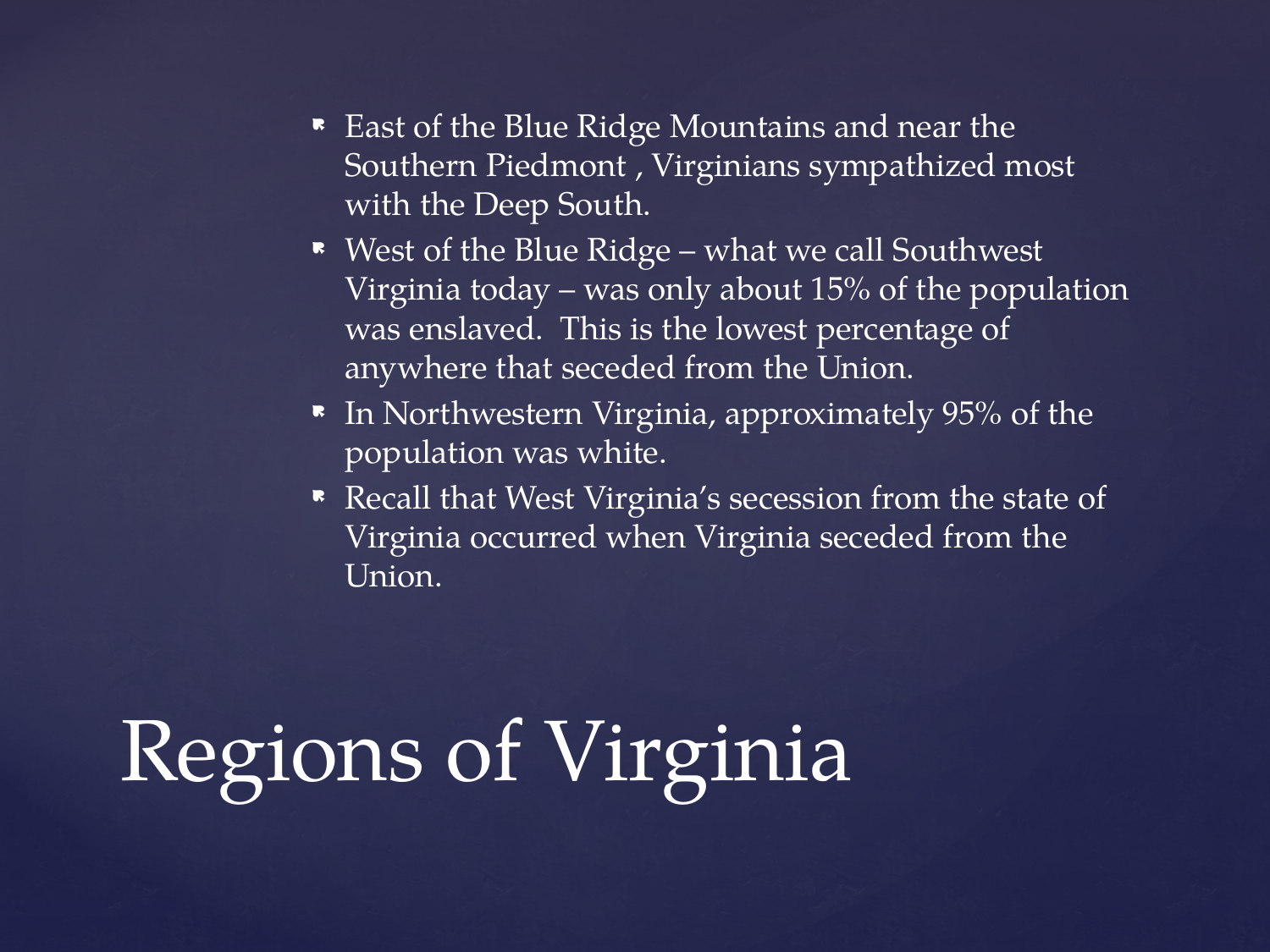

East of the Blue Ridge Mountains and near the Southern Piedmont , Virginians sympathized most with the Deep South.
West of the Blue Ridge – what we call Southwest Virginia today – was only about 15% of the population was enslaved.  This is the lowest percentage of anywhere that seceded from the Union.
In Northwestern Virginia, approximately 95% of the population was white.
Recall that West Virginia’s secession from the state of Virginia occurred when Virginia seceded from the Union.
# Regions of Virginia